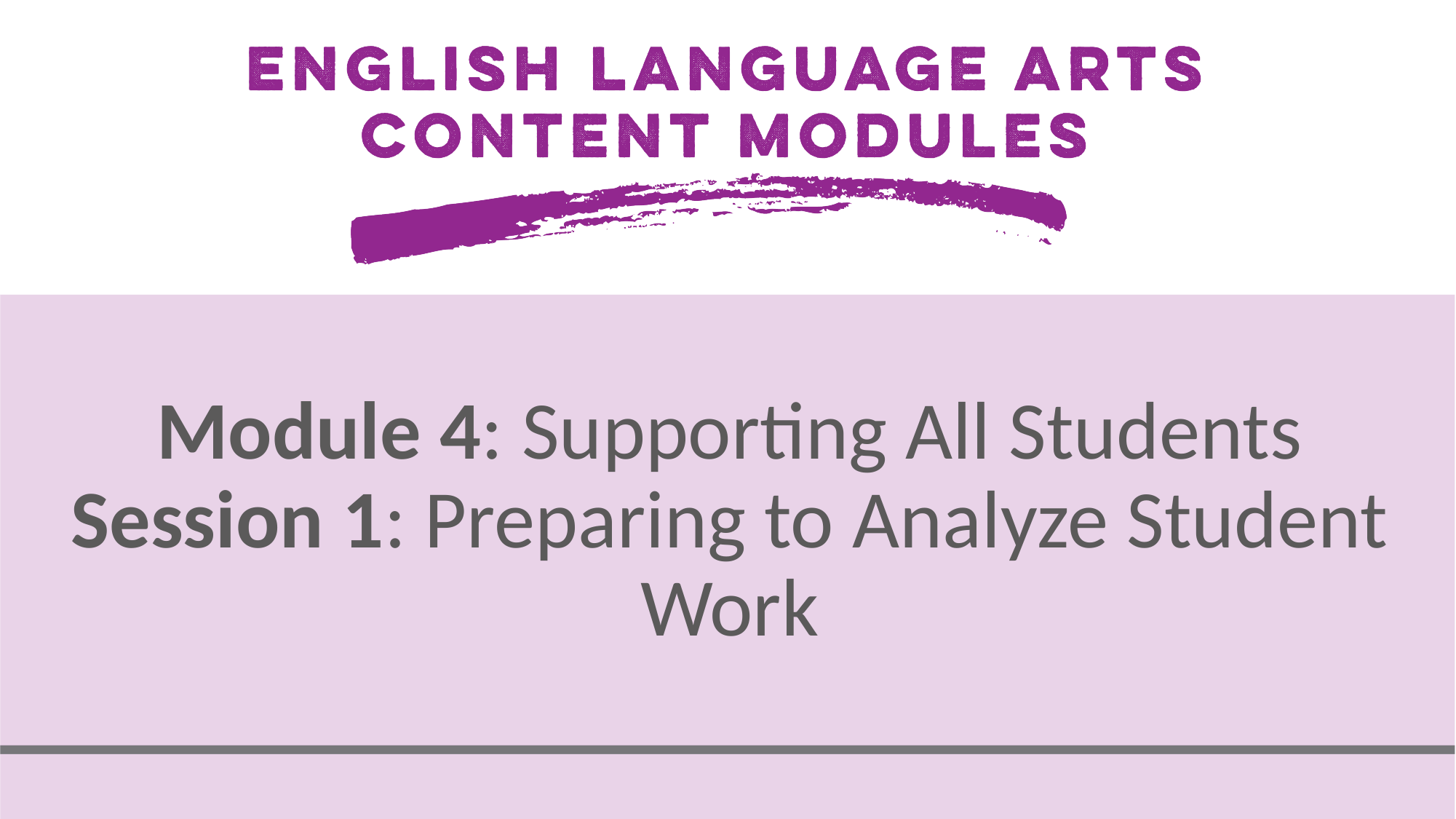

# Module 4: Supporting All Students Session 1: Preparing to Analyze Student Work